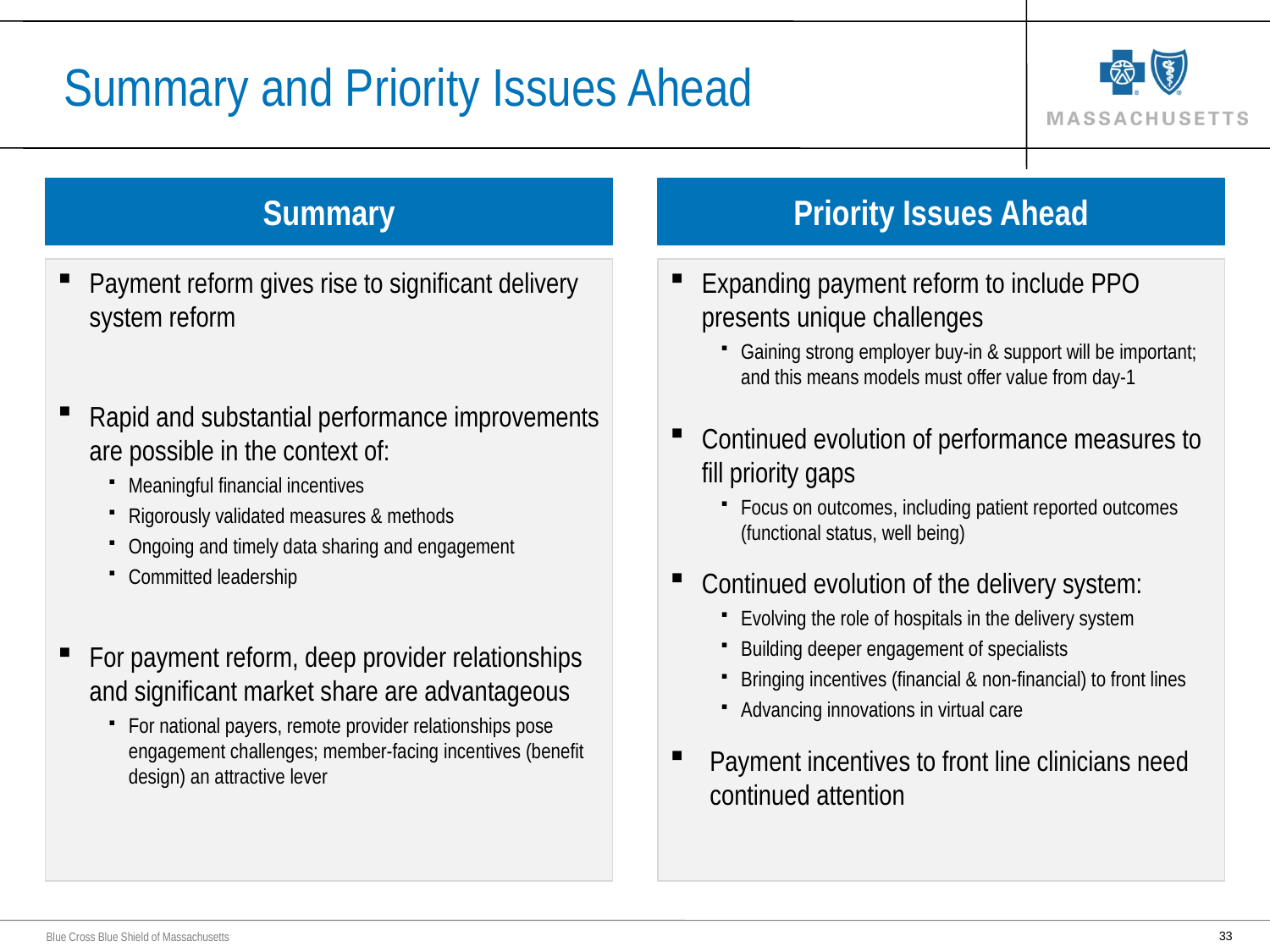

Summary and Priority Issues Ahead
Summary
Payment reform gives rise to significant delivery system reform

Rapid and substantial performance improvements are possible in the context of:
Meaningful financial incentives
Rigorously validated measures & methods
Ongoing and timely data sharing and engagement
Committed leadership

For payment reform, deep provider relationships and significant market share are advantageous
For national payers, remote provider relationships pose engagement challenges; member-facing incentives (benefit design) an attractive lever

Priority Issues Ahead
Expanding payment reform to include PPO presents unique challenges
Gaining strong employer buy-in & support will be important; and this means models must offer value from day-1
Continued evolution of performance measures to fill priority gaps
Focus on outcomes, including patient reported outcomes (functional status, well being)
Continued evolution of the delivery system:
Evolving the role of hospitals in the delivery system
Building deeper engagement of specialists
Bringing incentives (financial & non-financial) to front lines
Advancing innovations in virtual care
Payment incentives to front line clinicians need continued attention